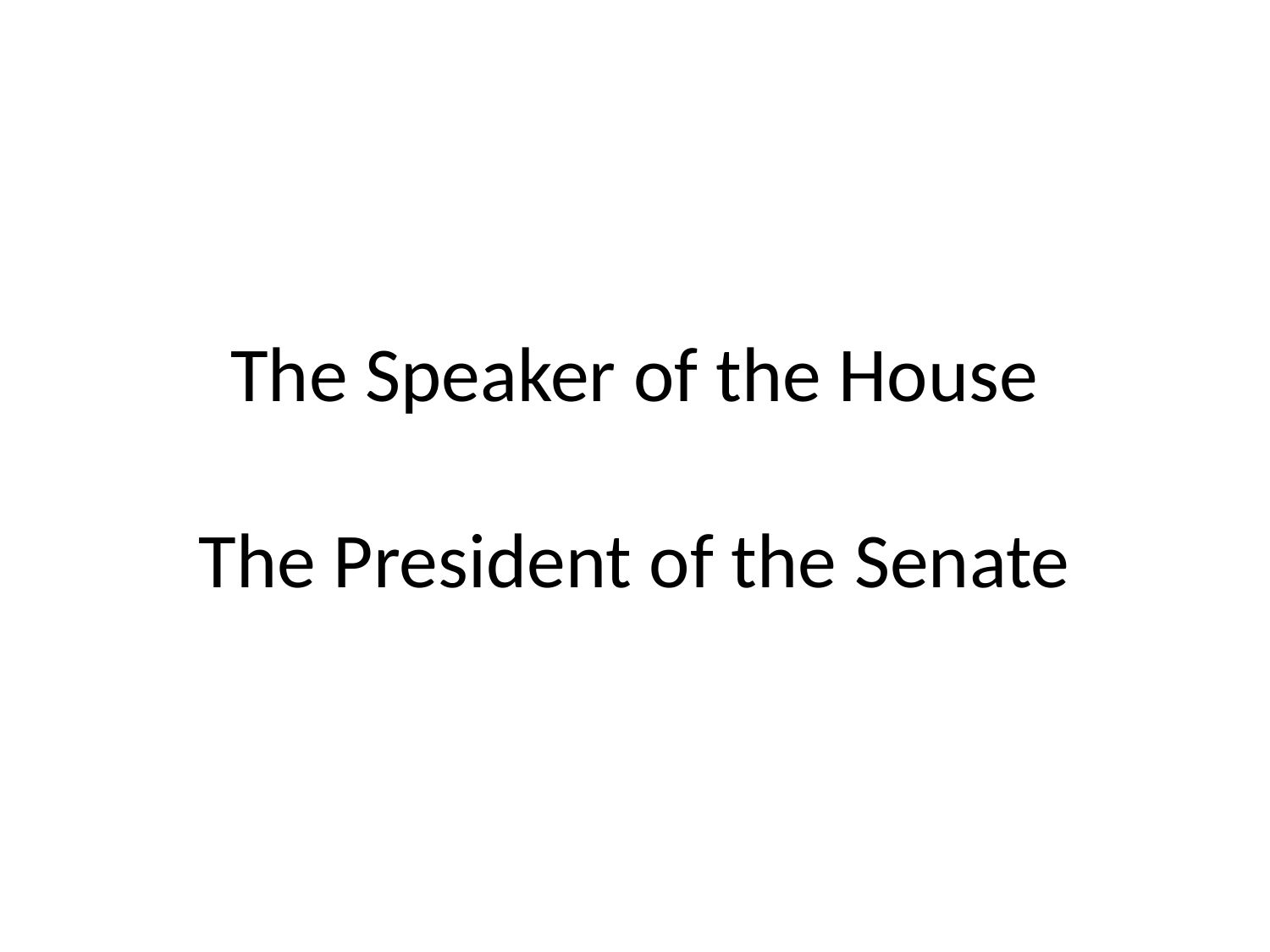

# The Speaker of the House The President of the Senate